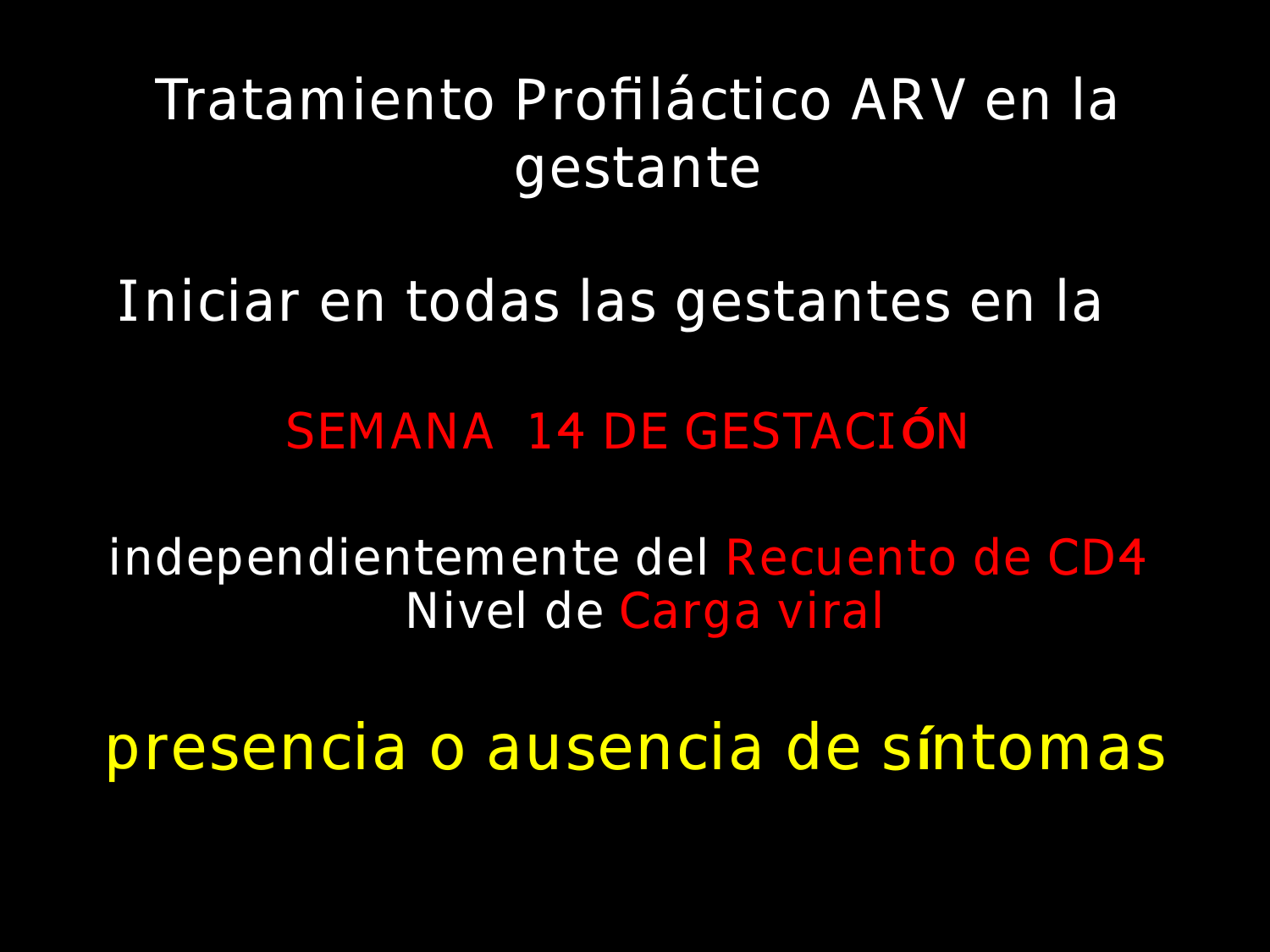

# Tratamiento Profiláctico ARV en la gestante
Iniciar en todas las gestantes en la

SEMANA  14 DE GESTACIÓN

independientemente del Recuento de CD4 Nivel de Carga viral

 presencia o ausencia de síntomas